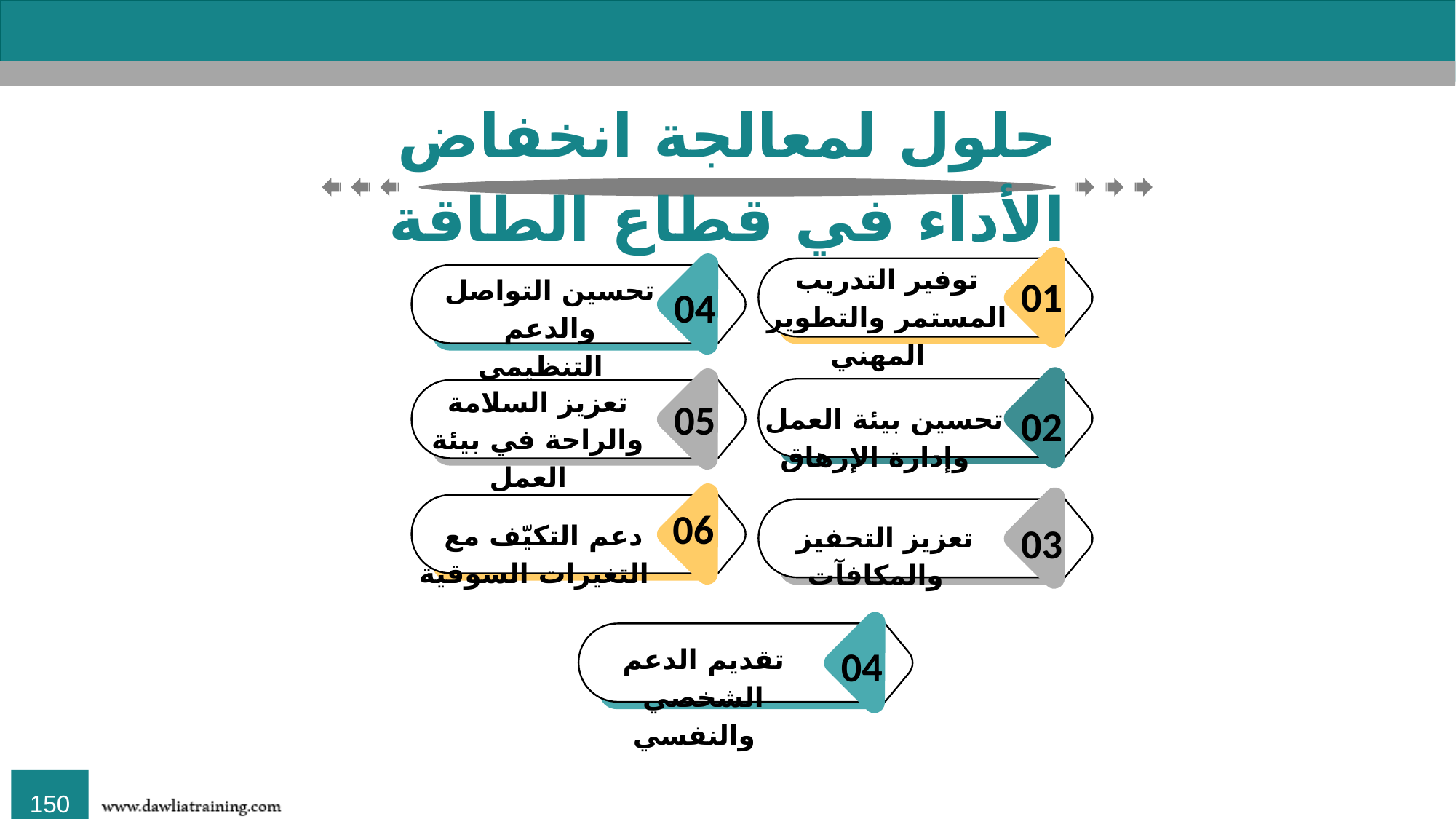

حلول لمعالجة انخفاض الأداء في قطاع الطاقة

توفير التدريب المستمر والتطوير المهني
01

تحسين التواصل والدعم التنظيمي
04

تحسين بيئة العمل وإدارة الإرهاق
02

تعزيز السلامة والراحة في بيئة العمل
05

06
دعم التكيّف مع التغيرات السوقية

تعزيز التحفيز والمكافآت
03

تقديم الدعم الشخصي والنفسي
04